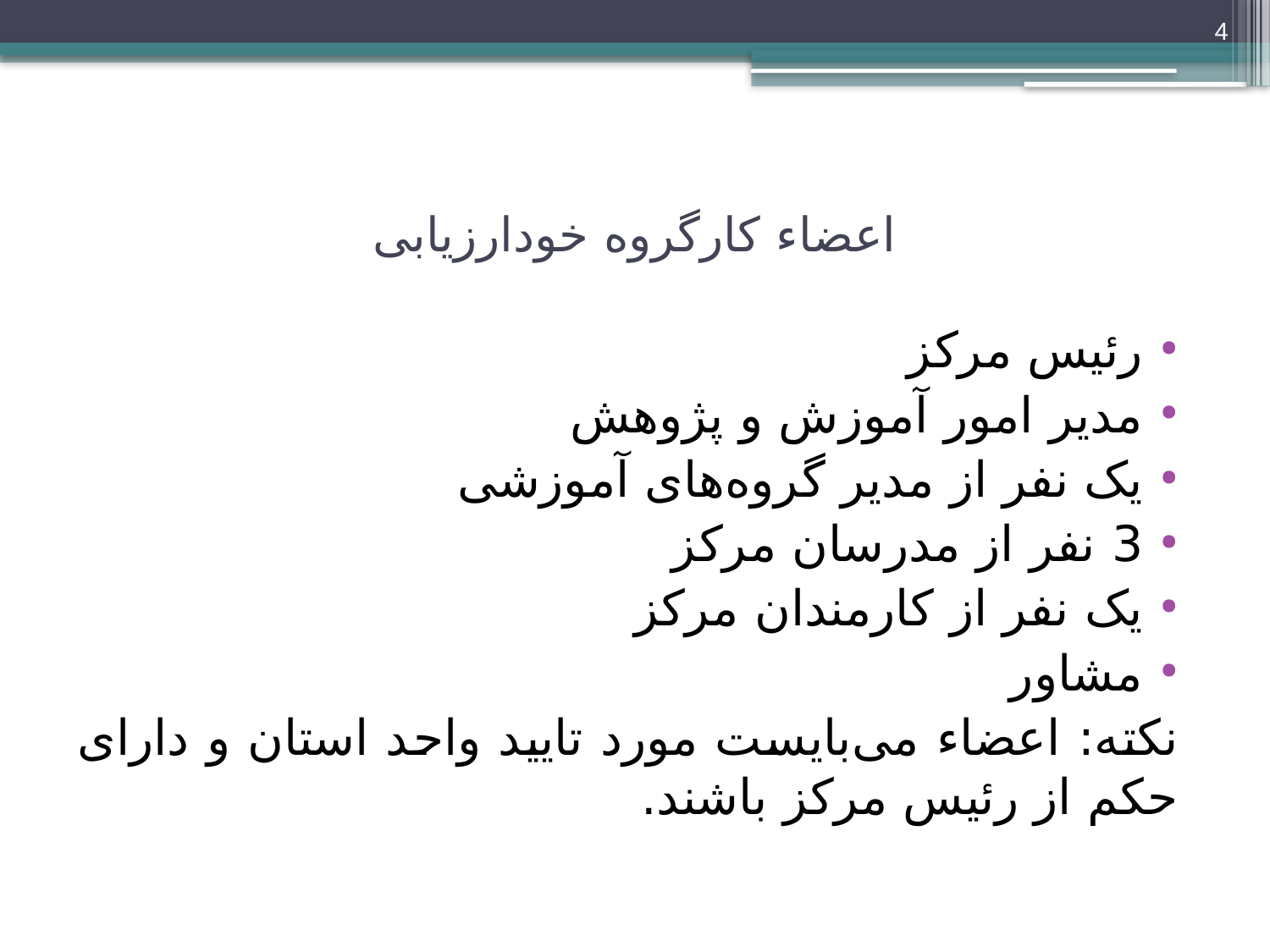

4
# اعضاء کارگروه خودارزیابی
رئیس مرکز
مدیر امور آموزش و پژوهش
یک نفر از مدیر گروه‌های آموزشی
3 نفر از مدرسان مرکز
یک نفر از کارمندان مرکز
مشاور
نکته: اعضاء می‌بایست مورد تایید واحد استان و دارای حکم از رئیس مرکز باشند.